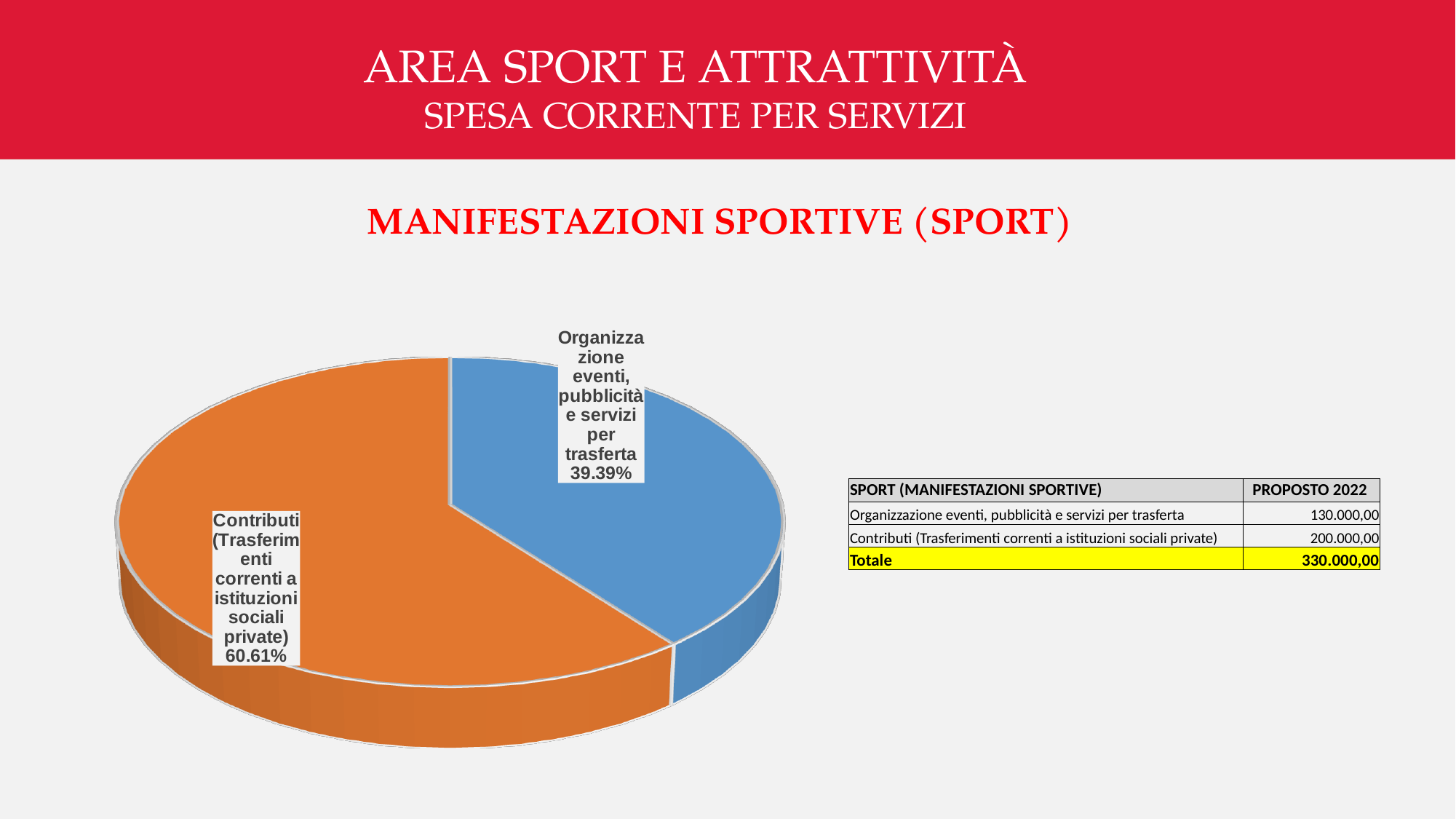

# AREA SPORT E ATTRATTIVITÀ SPESA CORRENTE PER SERVIZI
MANIFESTAZIONI SPORTIVE (SPORT)

[unsupported chart]

| SPORT (MANIFESTAZIONI SPORTIVE) | PROPOSTO 2022 |
| --- | --- |
| Organizzazione eventi, pubblicità e servizi per trasferta | 130.000,00 |
| Contributi (Trasferimenti correnti a istituzioni sociali private) | 200.000,00 |
| Totale | 330.000,00 |